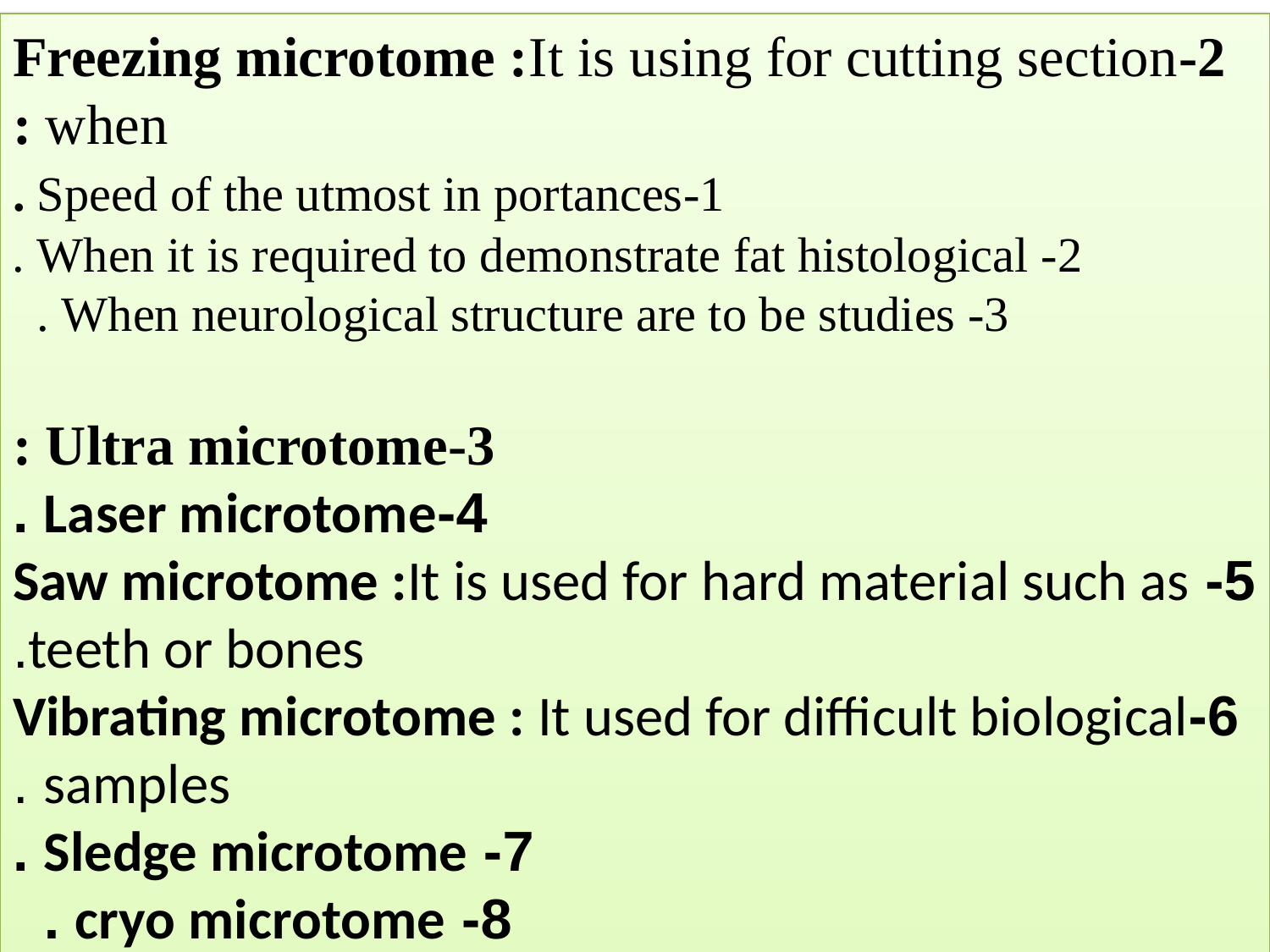

2-Freezing microtome :It is using for cutting section when :
 1-Speed of the utmost in portances .
 2- When it is required to demonstrate fat histological .
 3- When neurological structure are to be studies .

3-Ultra microtome :
4-Laser microtome .
5- Saw microtome :It is used for hard material such as teeth or bones.
6-Vibrating microtome : It used for difficult biological samples .
7- Sledge microtome .
8- cryo microtome .